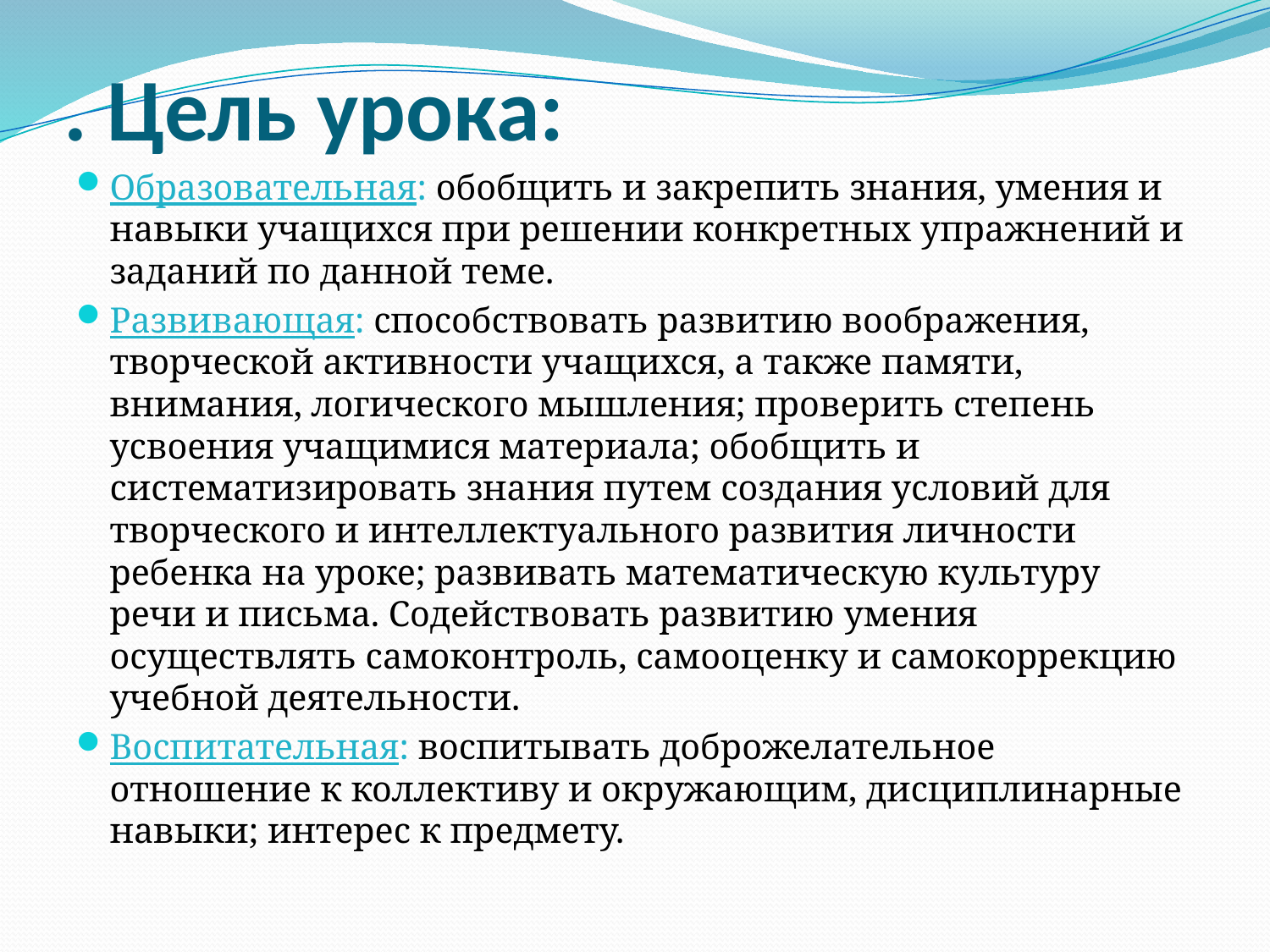

# . Цель урока:
Образовательная: обобщить и закрепить знания, умения и навыки учащихся при решении конкретных упражнений и заданий по данной теме.
Развивающая: способствовать развитию воображения, творческой активности учащихся, а также памяти, внимания, логического мышления; проверить степень усвоения учащимися материала; обобщить и систематизировать знания путем создания условий для творческого и интеллектуального развития личности  ребенка на уроке; развивать математическую культуру речи и письма. Содействовать развитию умения осуществлять самоконтроль, самооценку и самокоррекцию учебной деятельности.
Воспитательная: воспитывать доброжелательное отношение к коллективу и окружающим, дисциплинарные навыки; интерес к предмету.